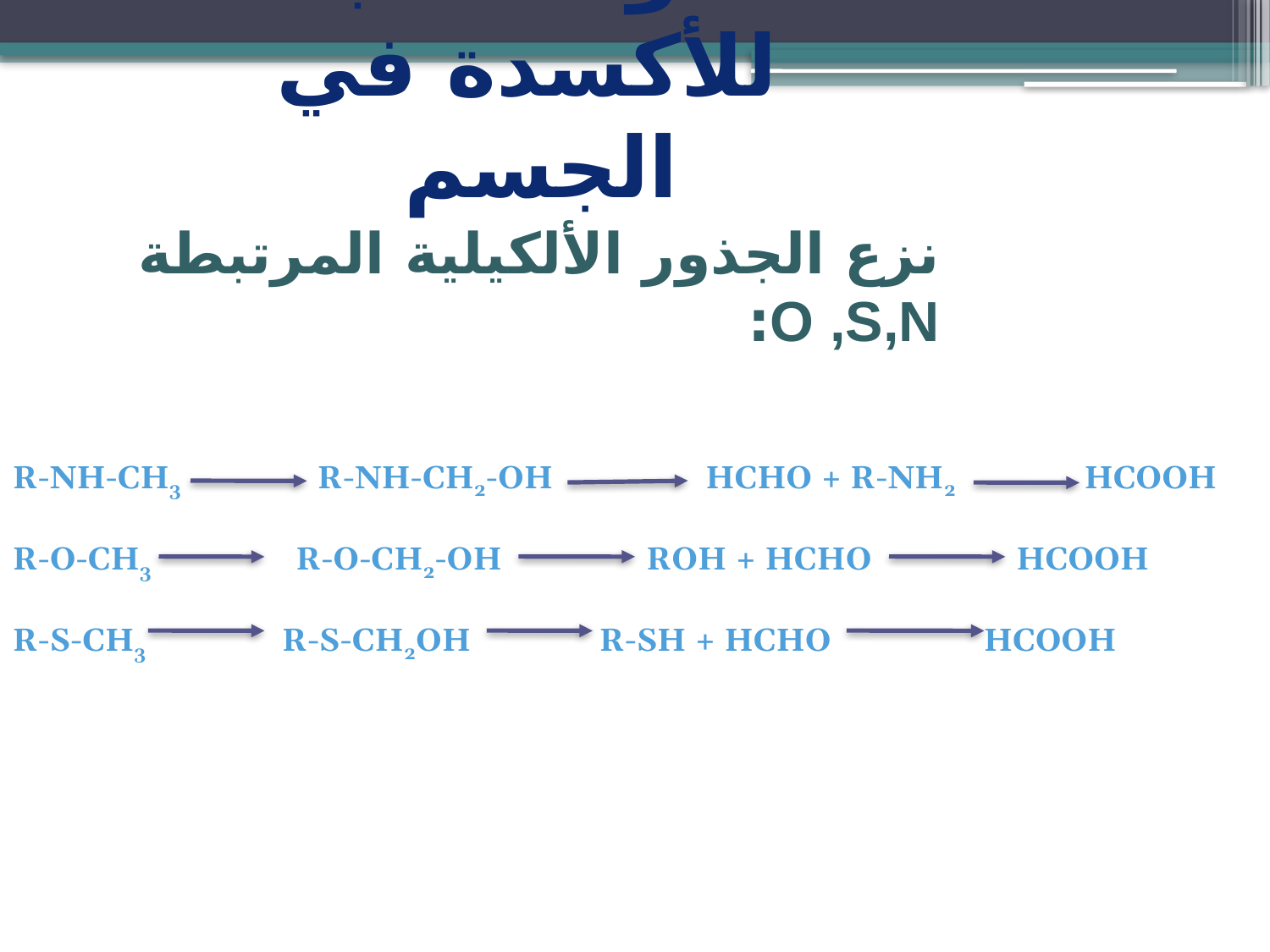

سابعاً
# المواد القابلة للأكسدة في الجسم
نزع الجذور الألكيلية المرتبطة O ,S,N:
R-NH-CH3                 R-NH-CH2-OH                   HCHO + R-NH2                HCOOH

R-O-CH3                  R-O-CH2-OH                  ROH + HCHO                  HCOOH

R-S-CH3                 R-S-CH2OH                R-SH + HCHO                   HCOOH